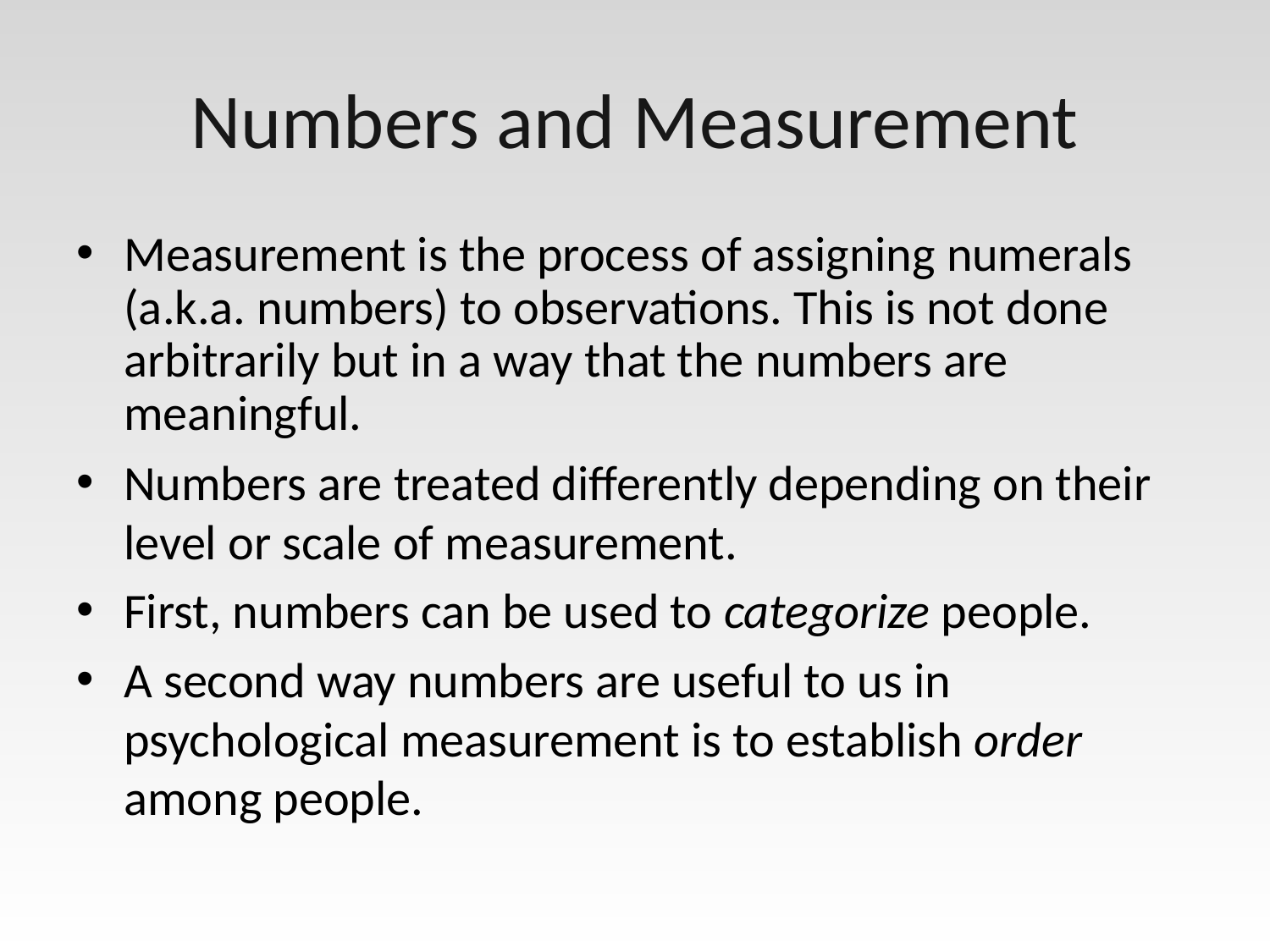

# Numbers and Measurement
Measurement is the process of assigning numerals (a.k.a. numbers) to observations. This is not done arbitrarily but in a way that the numbers are meaningful.
Numbers are treated differently depending on their level or scale of measurement.
First, numbers can be used to categorize people.
A second way numbers are useful to us in psychological measurement is to establish order among people.